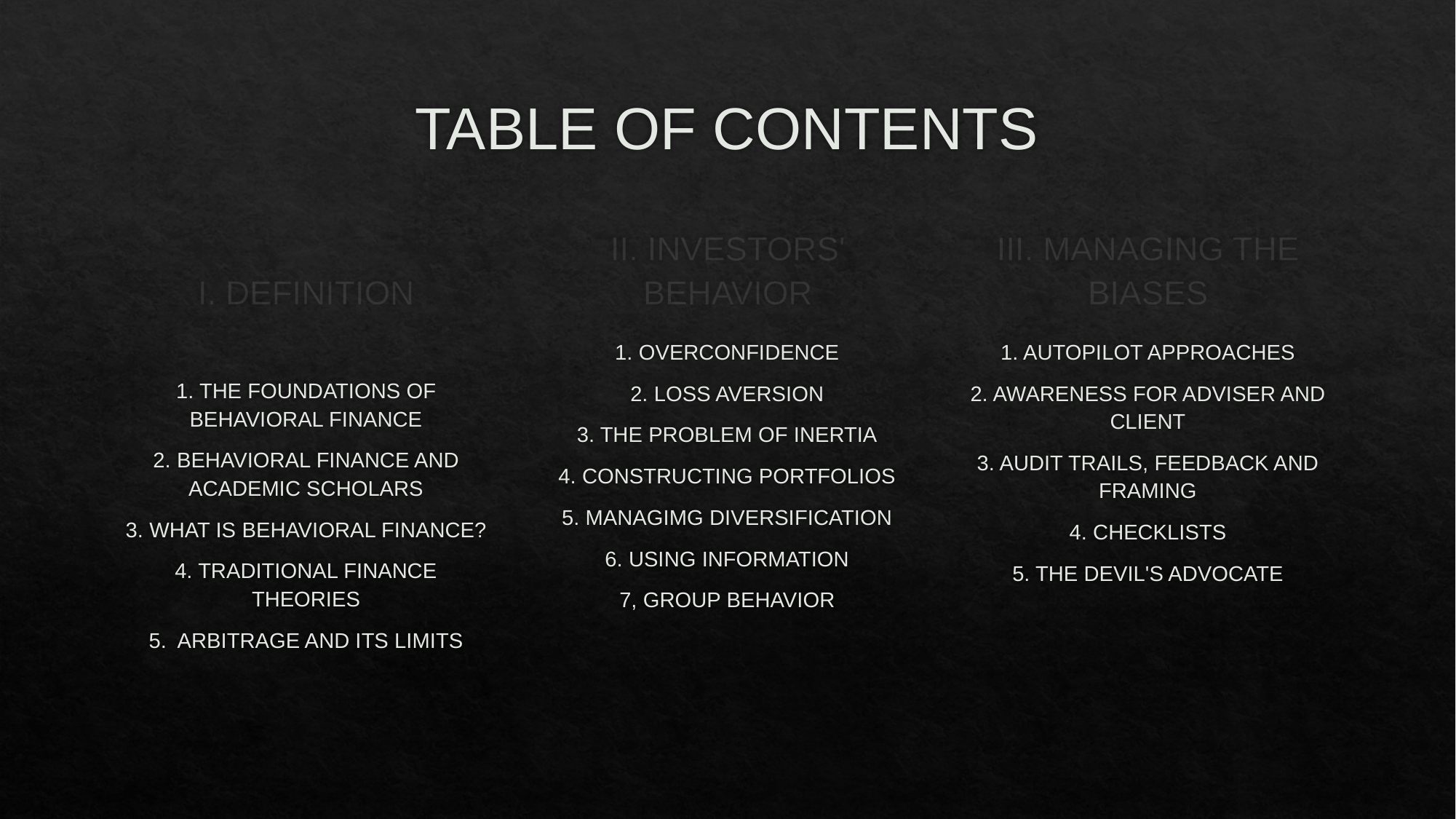

# TABLE OF CONTENTS
II. INVESTORS' BEHAVIOR
I. DEFINITION
III. MANAGING THE BIASES
1. AUTOPILOT APPROACHES
2. AWARENESS FOR ADVISER AND CLIENT
3. AUDIT TRAILS, FEEDBACK AND FRAMING
4. CHECKLISTS
5. THE DEVIL'S ADVOCATE

1. THE FOUNDATIONS OF BEHAVIORAL FINANCE
2. BEHAVIORAL FINANCE AND ACADEMIC SCHOLARS
3. WHAT IS BEHAVIORAL FINANCE?
4. TRADITIONAL FINANCE THEORIES
5.  ARBITRAGE AND ITS LIMITS

1. OVERCONFIDENCE
2. LOSS AVERSION
3. THE PROBLEM OF INERTIA
4. CONSTRUCTING PORTFOLIOS
5. MANAGIMG DIVERSIFICATION
6. USING INFORMATION
7, GROUP BEHAVIOR